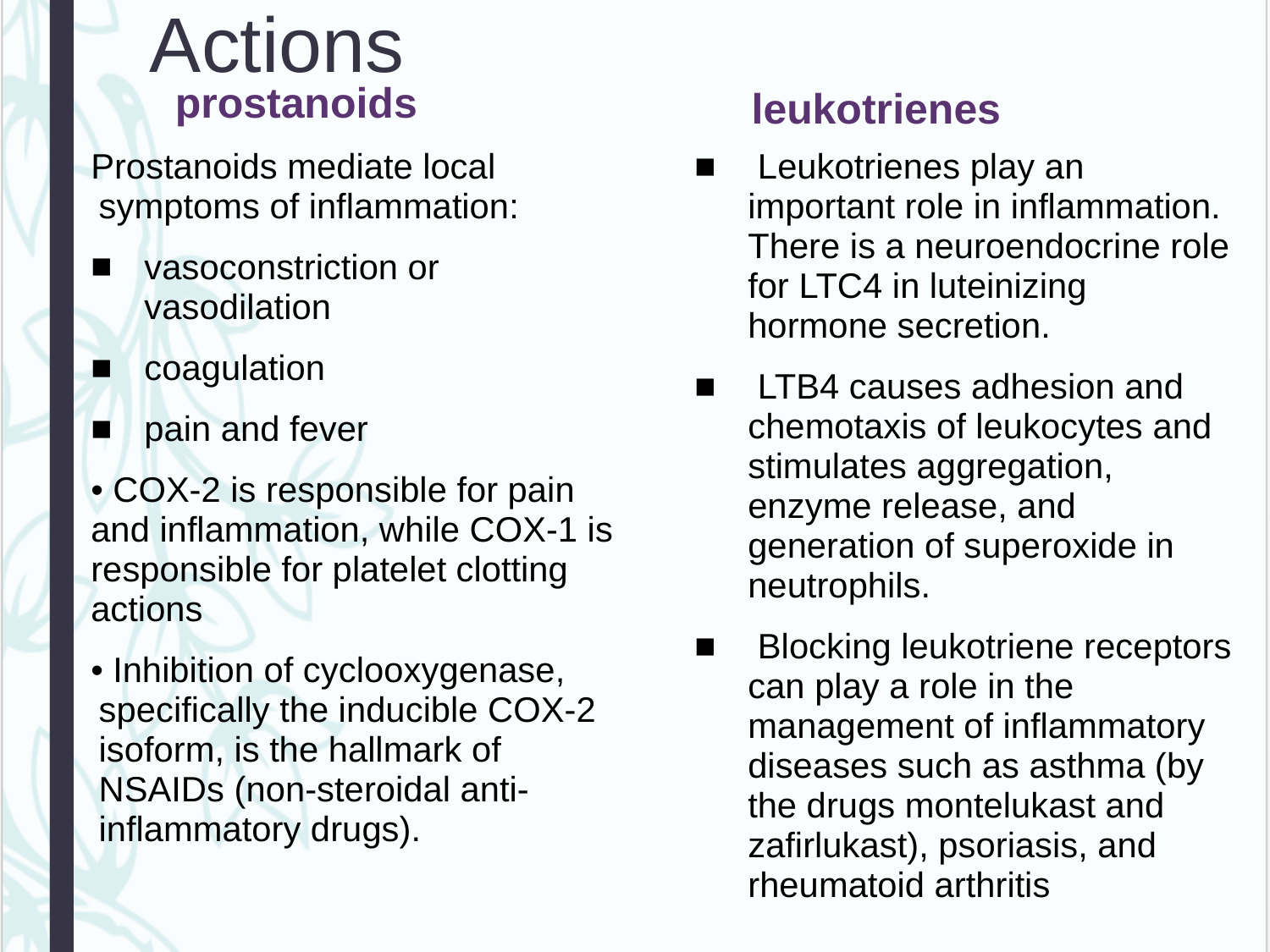

# Actions
     leukotrienes
prostanoids
Prostanoids mediate local symptoms of inflammation:
vasoconstriction or vasodilation
coagulation
pain and fever
• COX-2 is responsible for pain and inflammation, while COX-1 is responsible for platelet clotting actions
• Inhibition of cyclooxygenase, specifically the inducible COX-2 isoform, is the hallmark of NSAIDs (non-steroidal anti-inflammatory drugs).

 Leukotrienes play an important role in inflammation. There is a neuroendocrine role for LTC4 in luteinizing hormone secretion.
 LTB4 causes adhesion and chemotaxis of leukocytes and stimulates aggregation, enzyme release, and generation of superoxide in neutrophils.
 Blocking leukotriene receptors can play a role in the management of inflammatory diseases such as asthma (by the drugs montelukast and zafirlukast), psoriasis, and rheumatoid arthritis